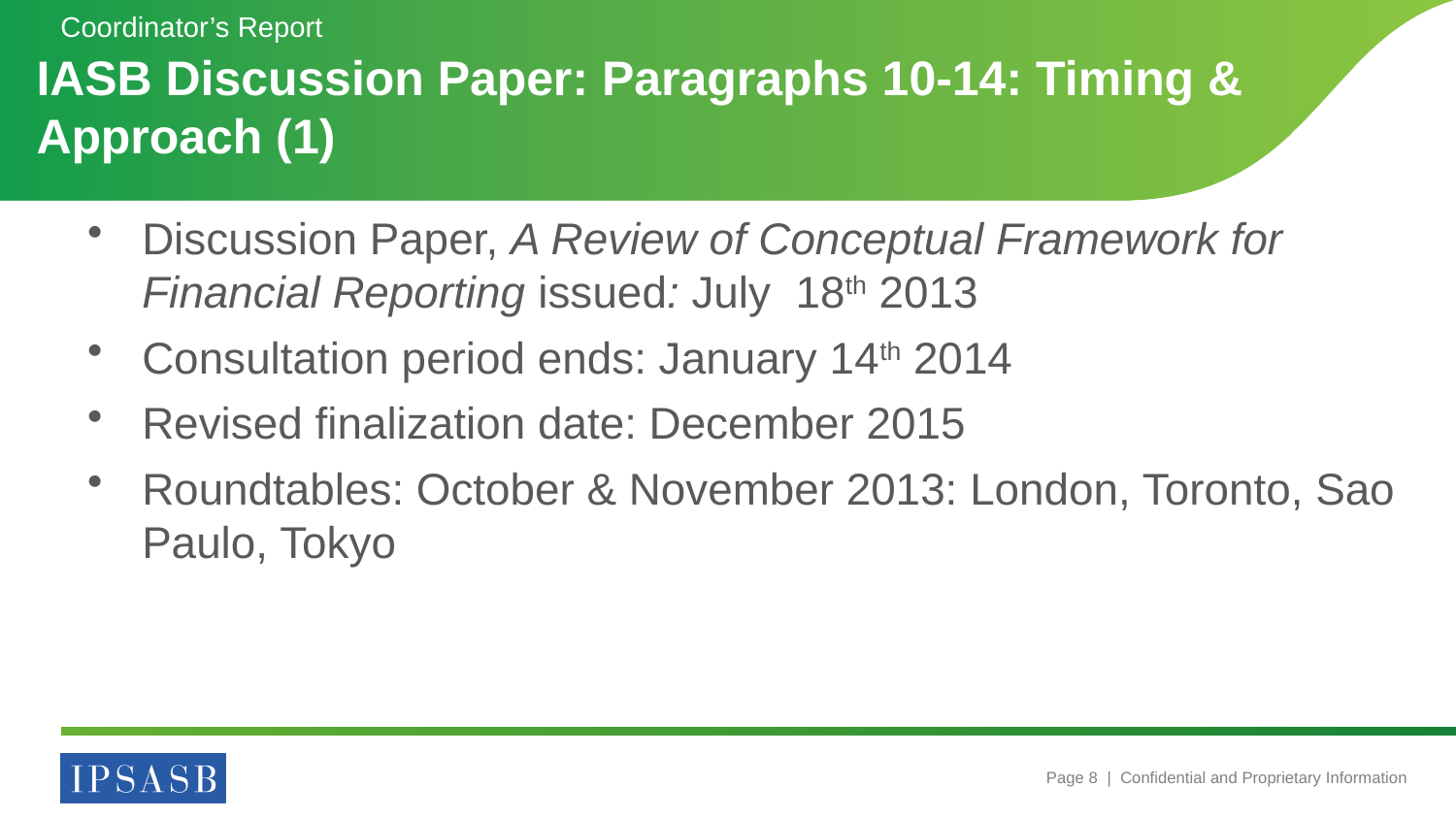

Coordinator’s Report

# IASB Discussion Paper: Paragraphs 10-14: Timing & Approach (1)
Discussion Paper, A Review of Conceptual Framework for Financial Reporting issued: July  18th 2013
Consultation period ends: January 14th 2014
Revised finalization date: December 2015
Roundtables: October & November 2013: London, Toronto, Sao Paulo, Tokyo